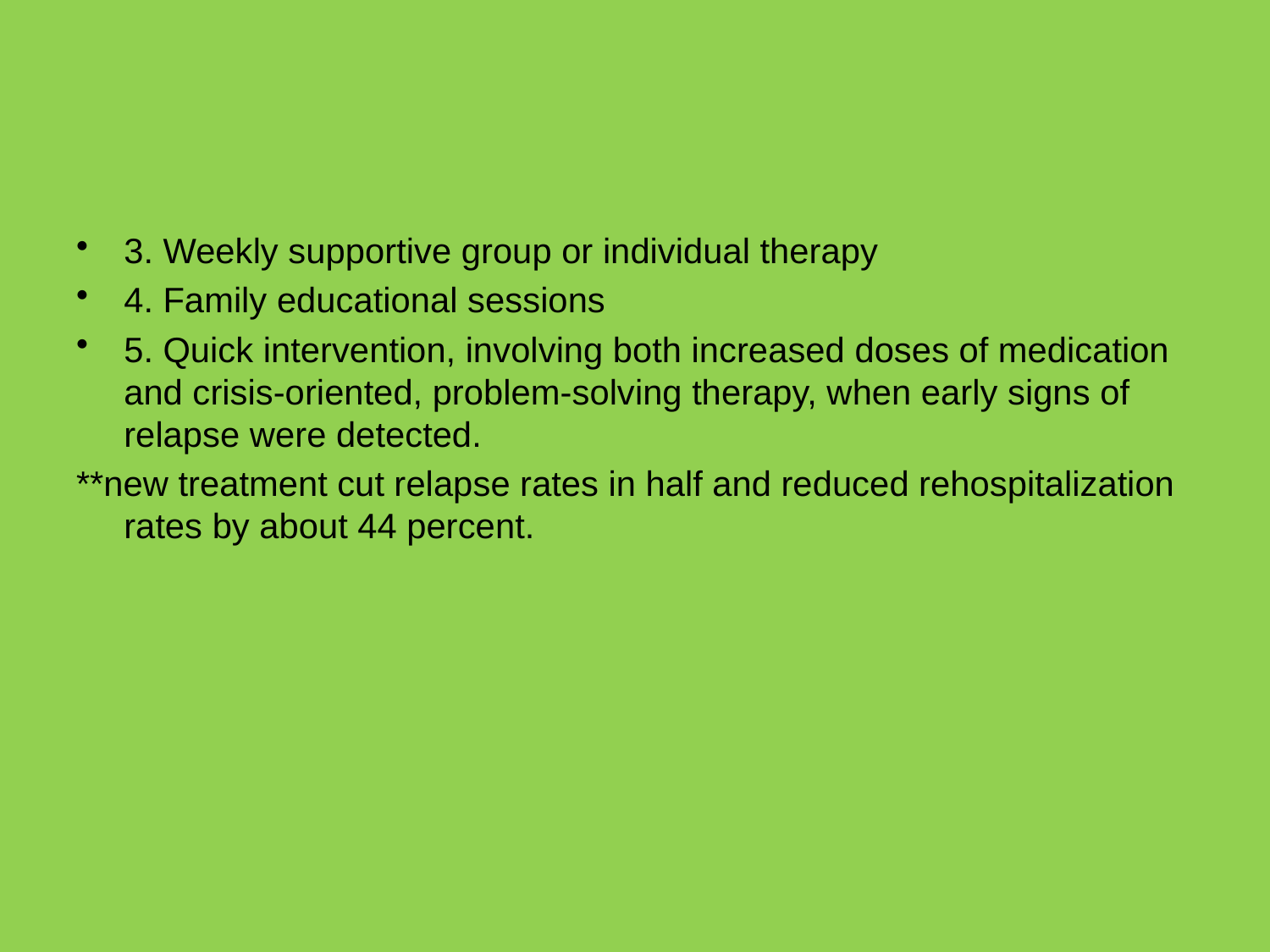

#
3. Weekly supportive group or individual therapy
4. Family educational sessions
5. Quick intervention, involving both increased doses of medication and crisis-oriented, problem-solving therapy, when early signs of relapse were detected.
**new treatment cut relapse rates in half and reduced rehospitalization rates by about 44 percent.